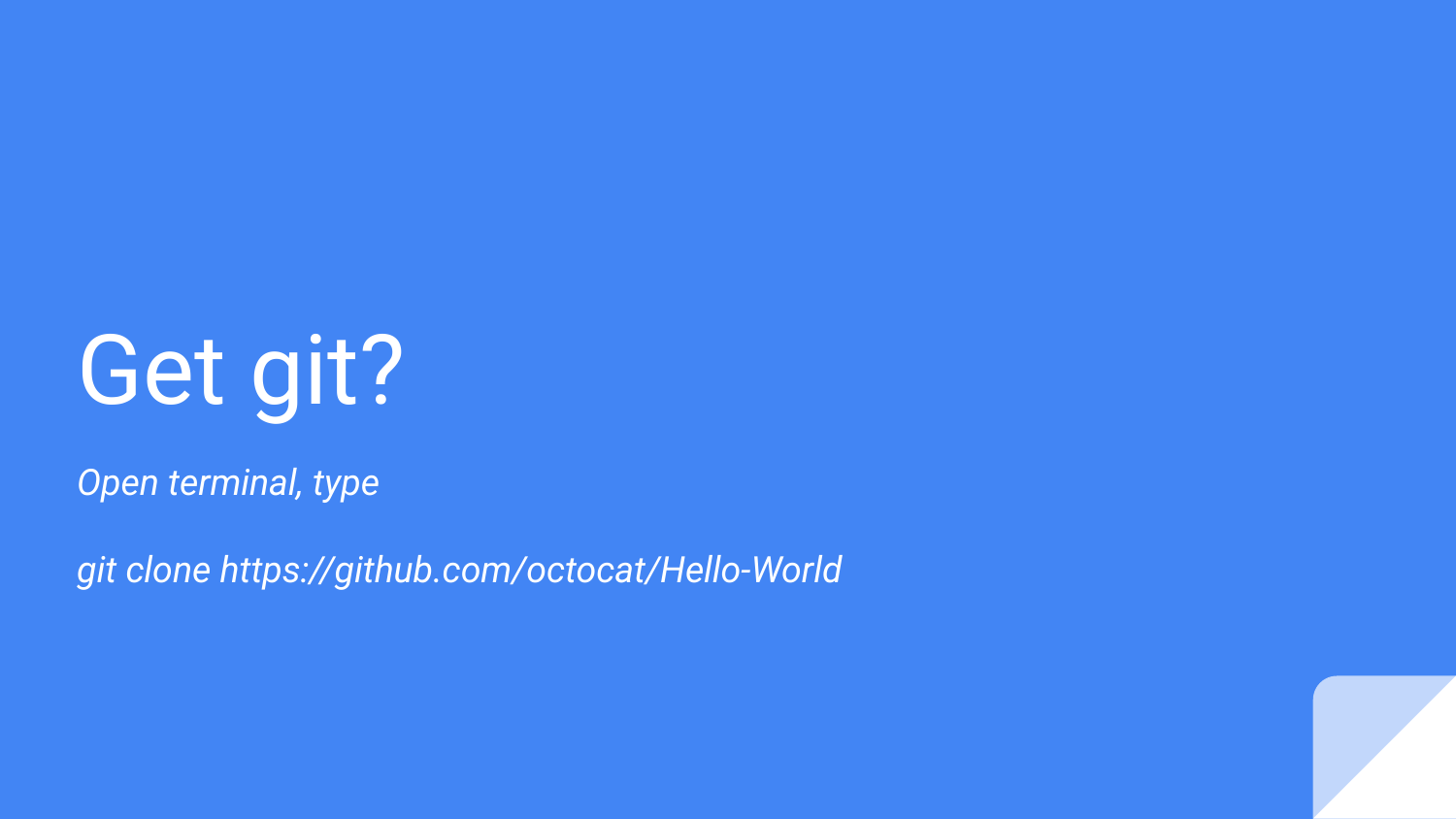

# Get git?
Open terminal, type

git clone https://github.com/octocat/Hello-World